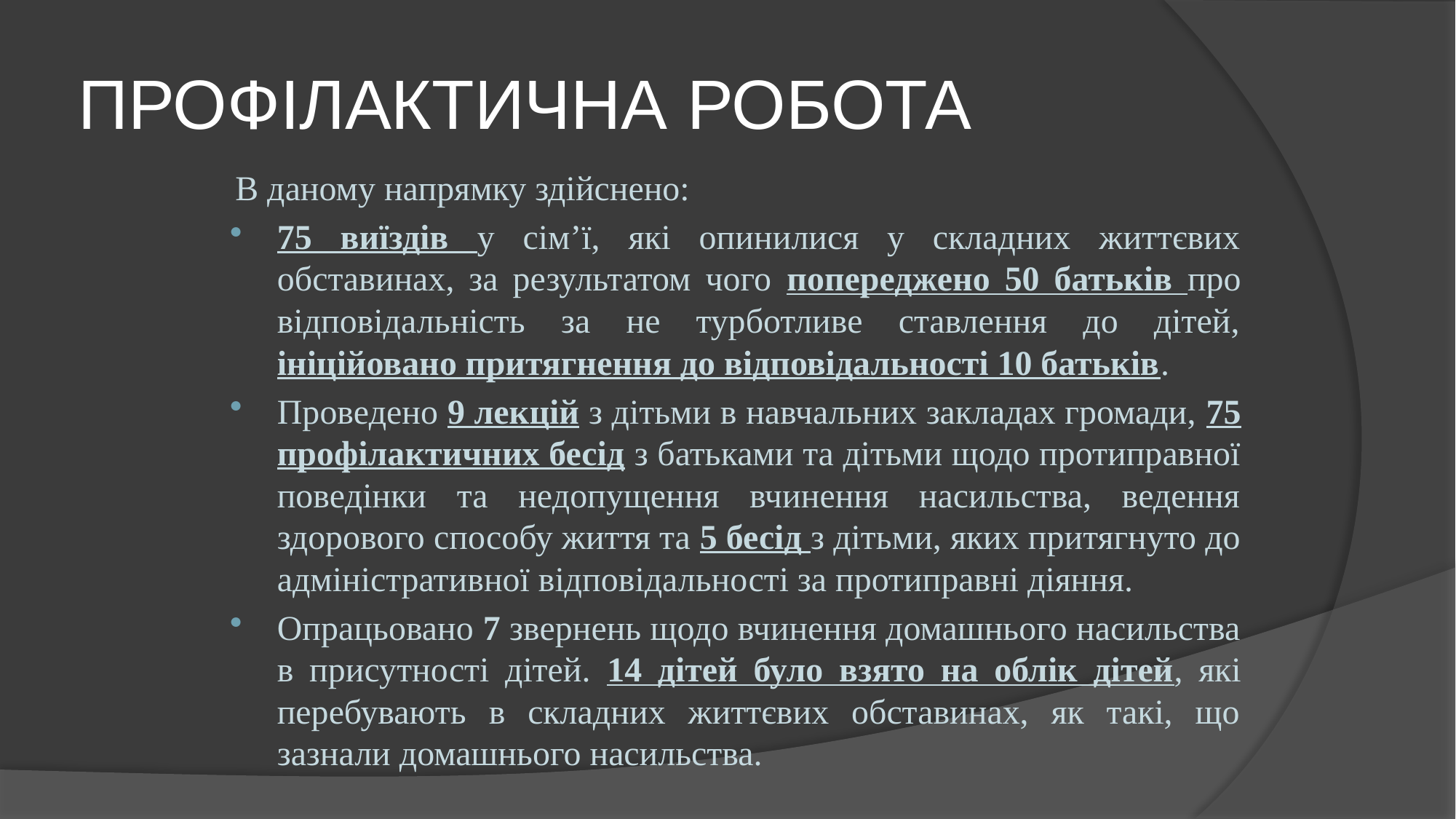

# ПРОФІЛАКТИЧНА РОБОТА
В даному напрямку здійснено:
75 виїздів у сім’ї, які опинилися у складних життєвих обставинах, за результатом чого попереджено 50 батьків про відповідальність за не турботливе ставлення до дітей, ініційовано притягнення до відповідальності 10 батьків.
Проведено 9 лекцій з дітьми в навчальних закладах громади, 75 профілактичних бесід з батьками та дітьми щодо протиправної поведінки та недопущення вчинення насильства, ведення здорового способу життя та 5 бесід з дітьми, яких притягнуто до адміністративної відповідальності за протиправні діяння.
Опрацьовано 7 звернень щодо вчинення домашнього насильства в присутності дітей. 14 дітей було взято на облік дітей, які перебувають в складних життєвих обставинах, як такі, що зазнали домашнього насильства.